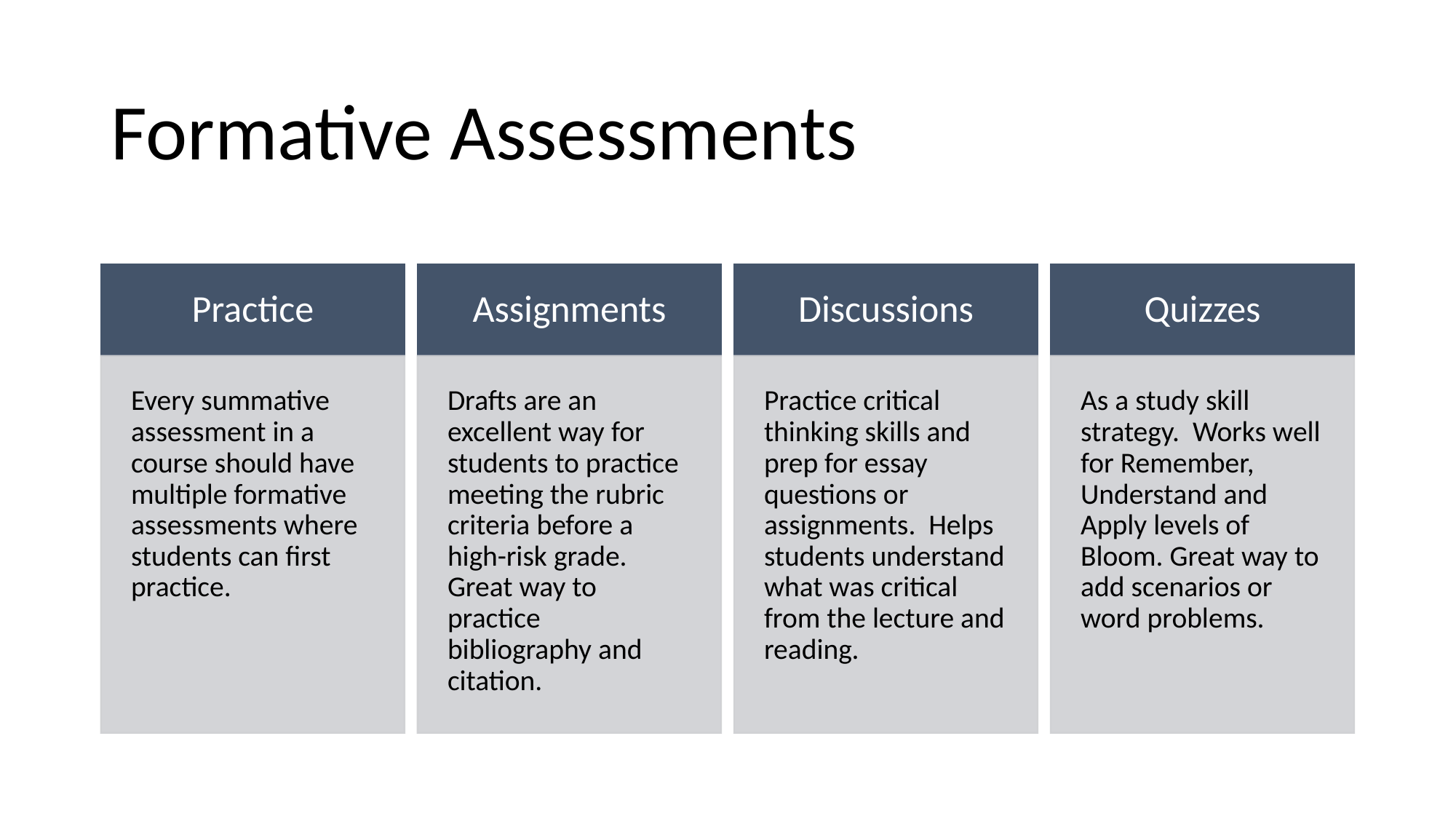

# Formative Assessments
Practice
Every summative assessment in a course should have multiple formative assessments where students can first practice.
Assignments
Drafts are an excellent way for students to practice meeting the rubric criteria before a high-risk grade.  Great way to practice bibliography and citation.
Discussions
Practice critical thinking skills and prep for essay questions or assignments.  Helps students understand what was critical from the lecture and reading.
Quizzes
As a study skill strategy.  Works well for Remember, Understand and Apply levels of Bloom. Great way to add scenarios or word problems.